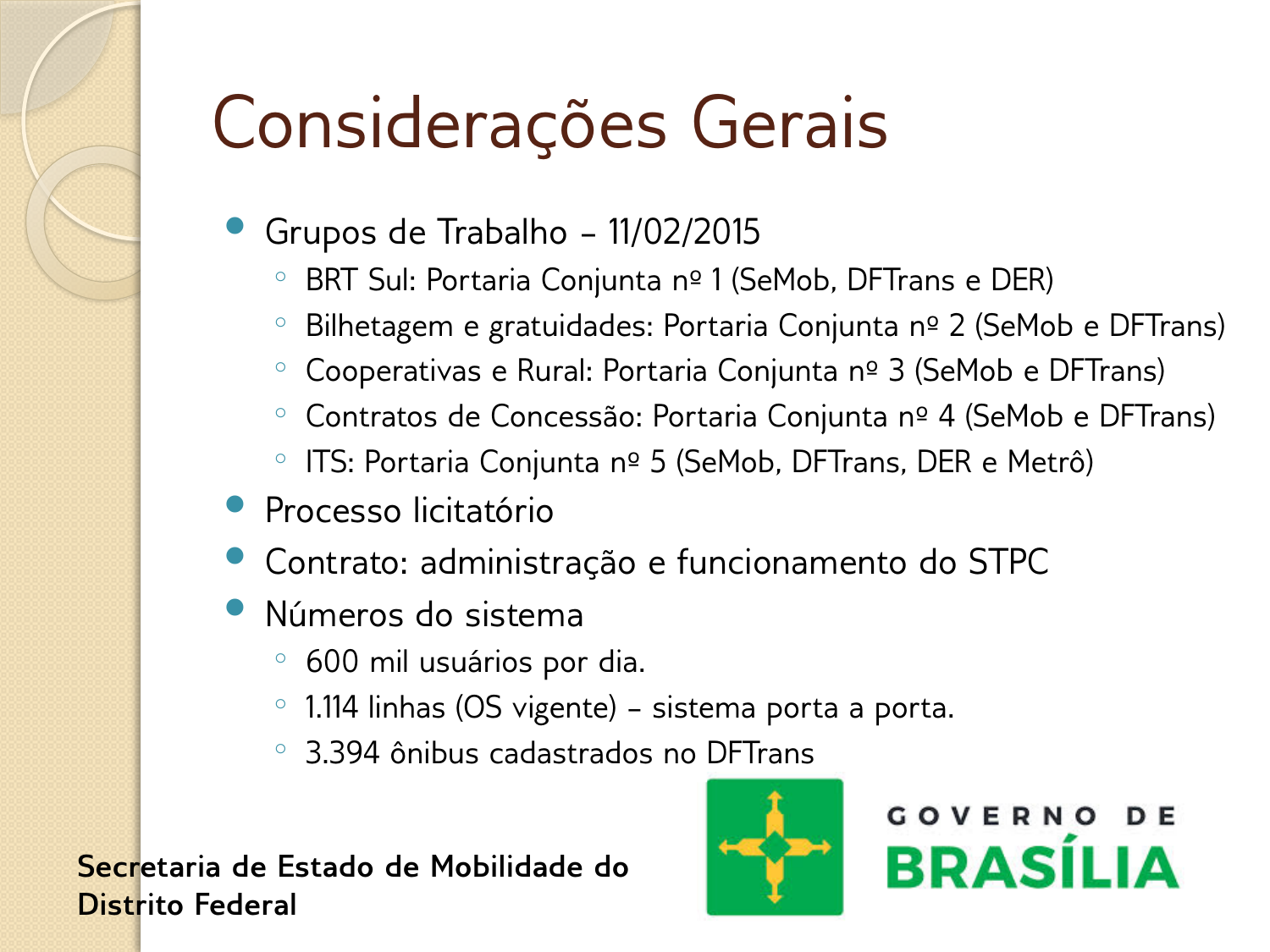

# Considerações Gerais
Grupos de Trabalho – 11/02/2015
BRT Sul: Portaria Conjunta nº 1 (SeMob, DFTrans e DER)
Bilhetagem e gratuidades: Portaria Conjunta nº 2 (SeMob e DFTrans)
Cooperativas e Rural: Portaria Conjunta nº 3 (SeMob e DFTrans)
Contratos de Concessão: Portaria Conjunta nº 4 (SeMob e DFTrans)
ITS: Portaria Conjunta nº 5 (SeMob, DFTrans, DER e Metrô)
Processo licitatório
Contrato: administração e funcionamento do STPC
Números do sistema
600 mil usuários por dia.
1.114 linhas (OS vigente) – sistema porta a porta.
3.394 ônibus cadastrados no DFTrans